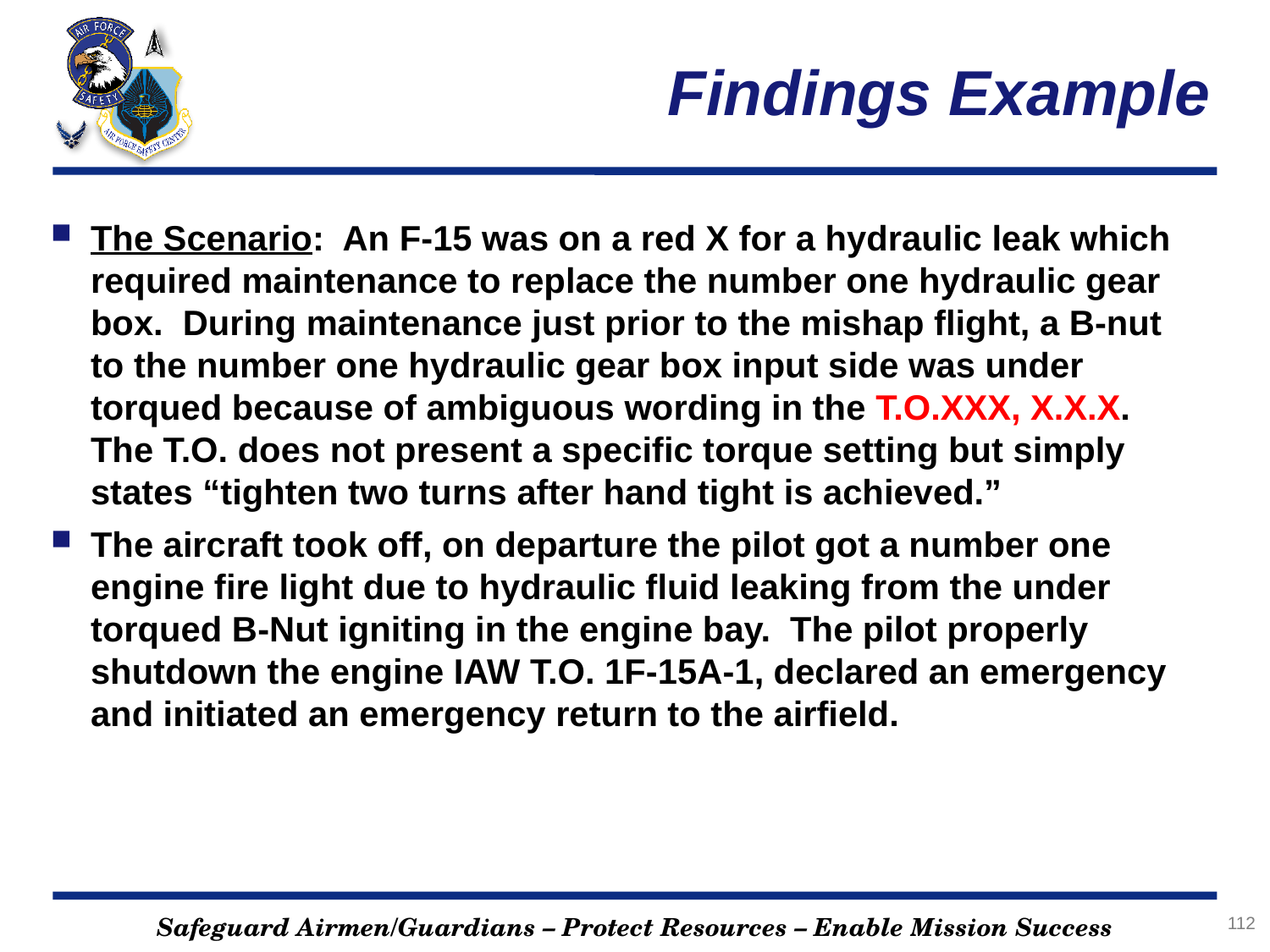

# Findings Example
The Scenario:  An F-15 was on a red X for a hydraulic leak which required maintenance to replace the number one hydraulic gear box.  During maintenance just prior to the mishap flight, a B-nut to the number one hydraulic gear box input side was under torqued because of ambiguous wording in the T.O.XXX, X.X.X.  The T.O. does not present a specific torque setting but simply states “tighten two turns after hand tight is achieved.”
The aircraft took off, on departure the pilot got a number one engine fire light due to hydraulic fluid leaking from the under torqued B-Nut igniting in the engine bay.  The pilot properly shutdown the engine IAW T.O. 1F-15A-1, declared an emergency and initiated an emergency return to the airfield.
112